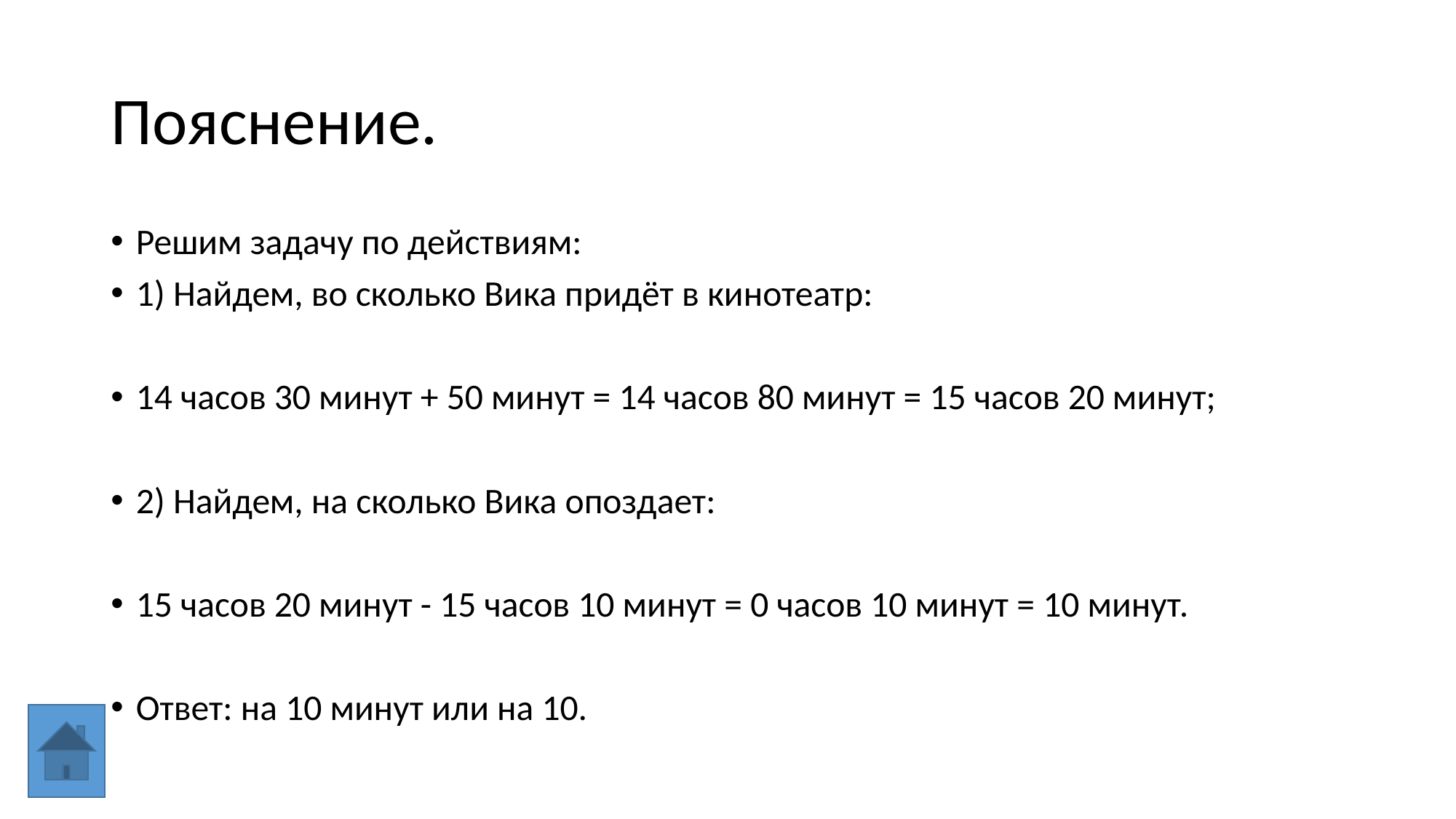

# Пояснение.
Решим задачу по действиям:
1) Найдем, во сколько Вика придёт в кинотеатр:

14 часов 30 минут + 50 минут = 14 часов 80 минут = 15 часов 20 минут;

2) Найдем, на сколько Вика опоздает:

15 часов 20 минут - 15 часов 10 минут = 0 часов 10 минут = 10 минут.

Ответ: на 10 минут или на 10.